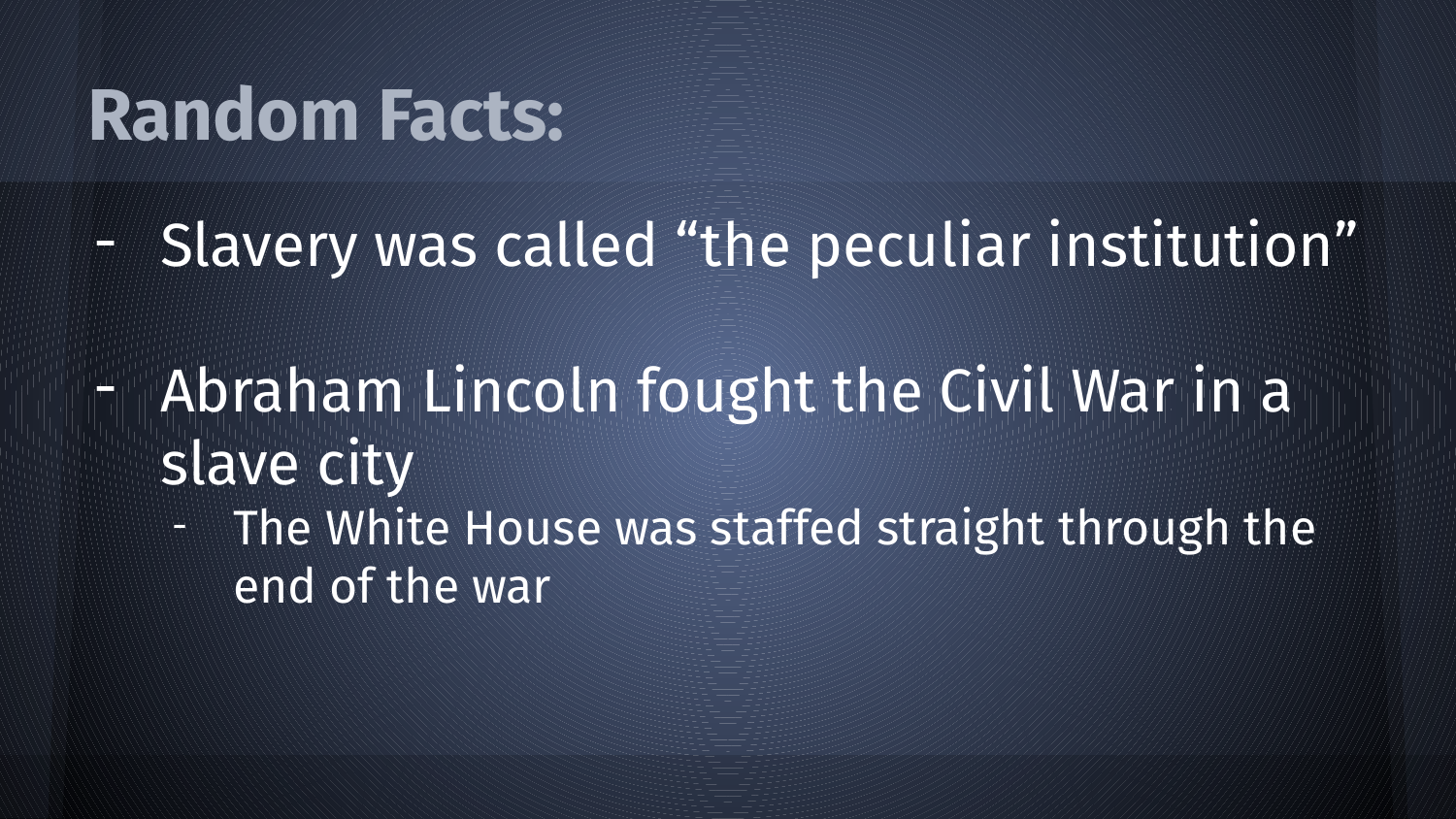

# Random Facts:
Slavery was called “the peculiar institution”

Abraham Lincoln fought the Civil War in a slave city
The White House was staffed straight through the end of the war